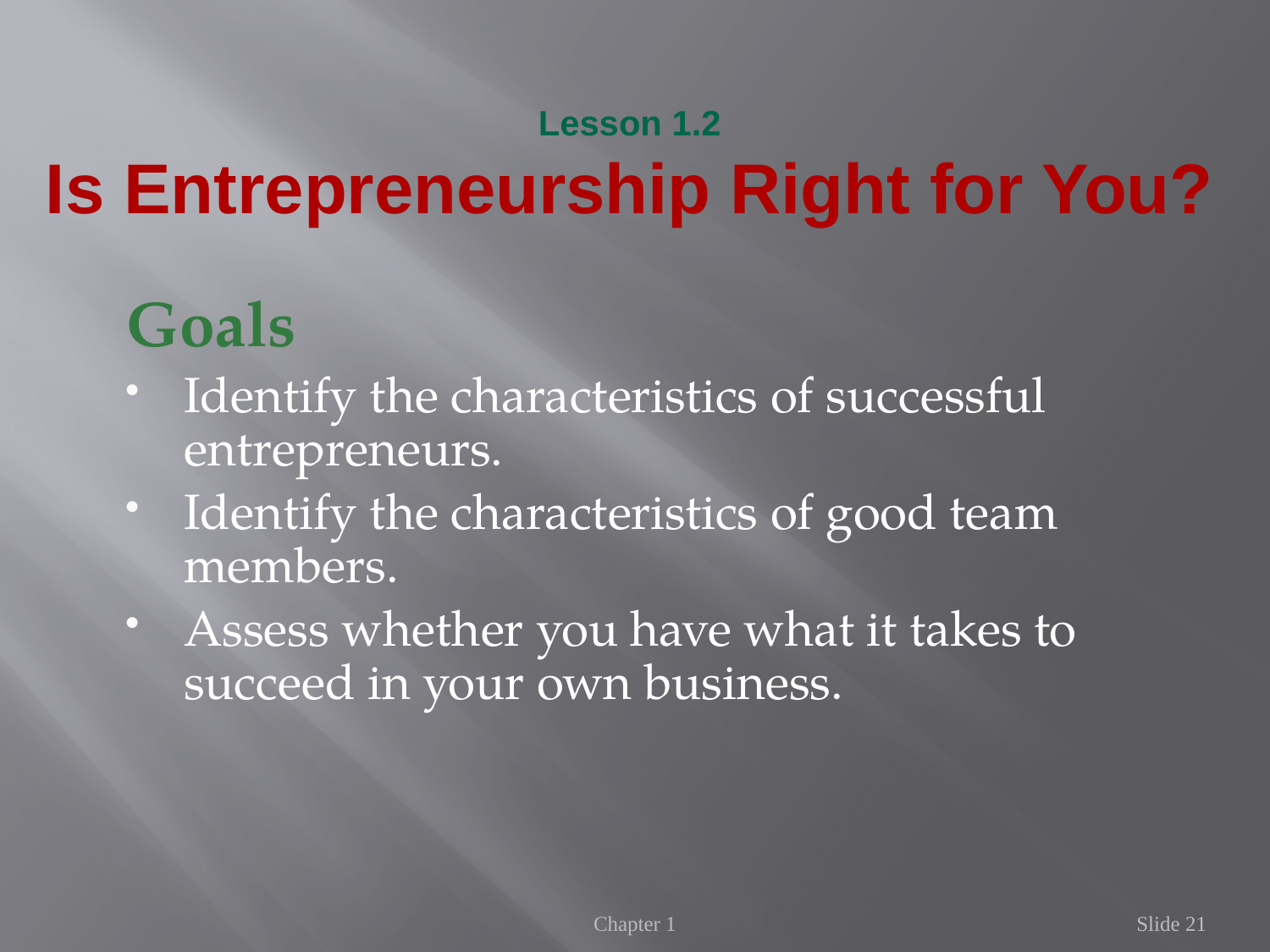

# Lesson 1.2 Is Entrepreneurship Right for You?
Goals
Identify the characteristics of successful entrepreneurs.
Identify the characteristics of good team members.
Assess whether you have what it takes to succeed in your own business.
Chapter 1
Slide 21